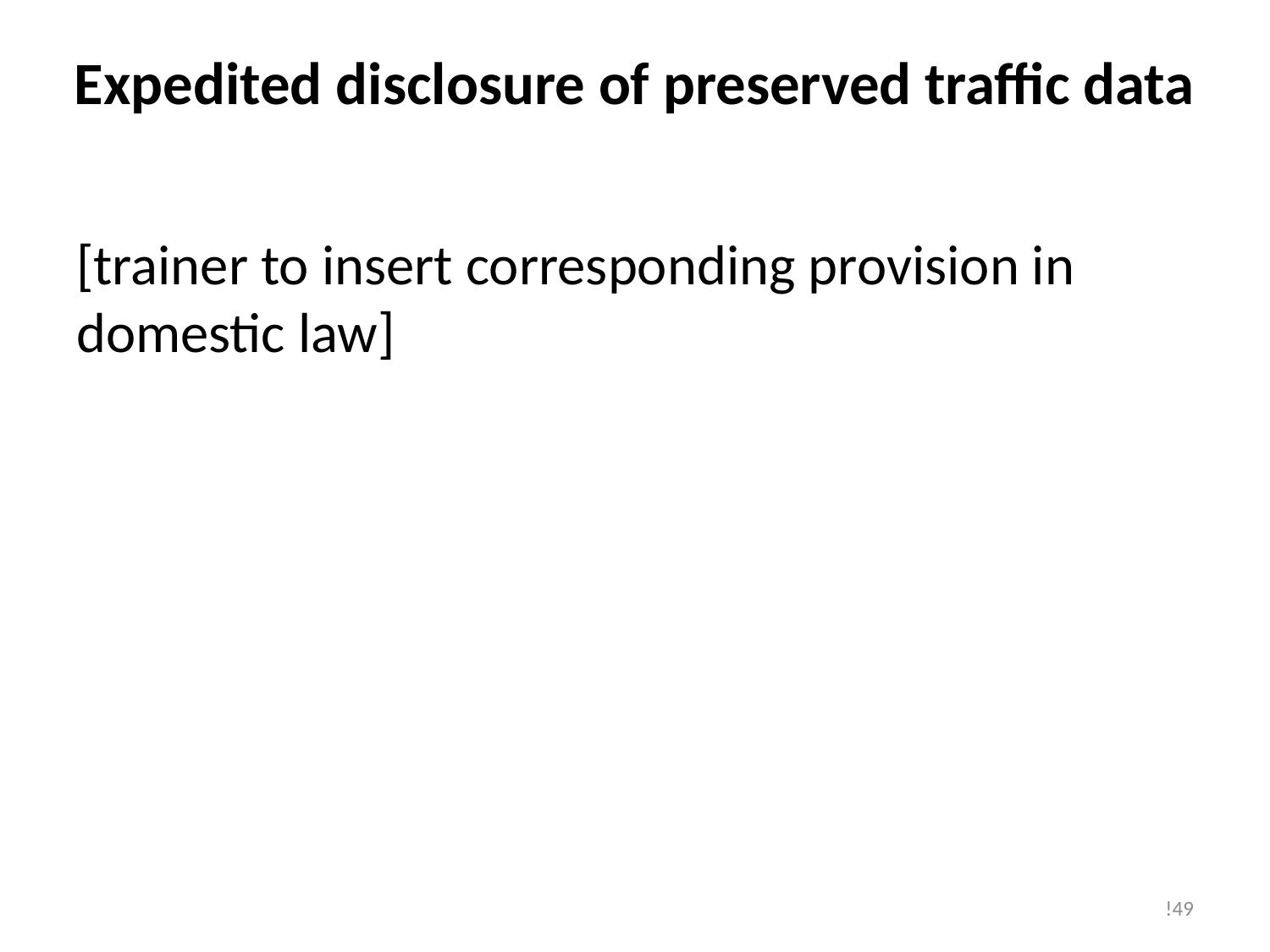

# Expedited disclosure of preserved traffic data
[trainer to insert corresponding provision in domestic law]
!49